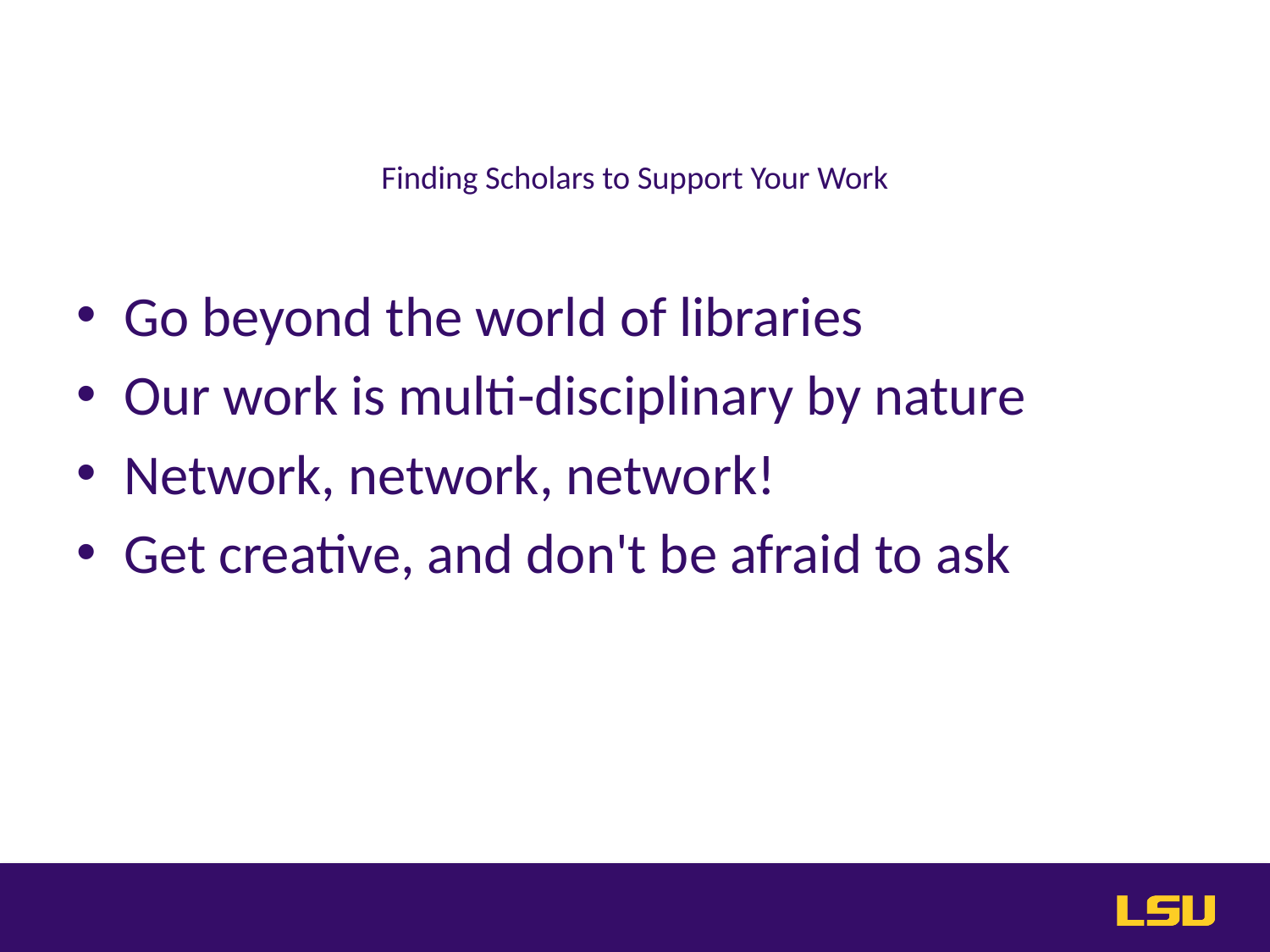

# Finding Scholars to Support Your Work​
Go beyond the world of libraries
Our work is multi-disciplinary by nature
Network, network, network!
Get creative, and don't be afraid to ask